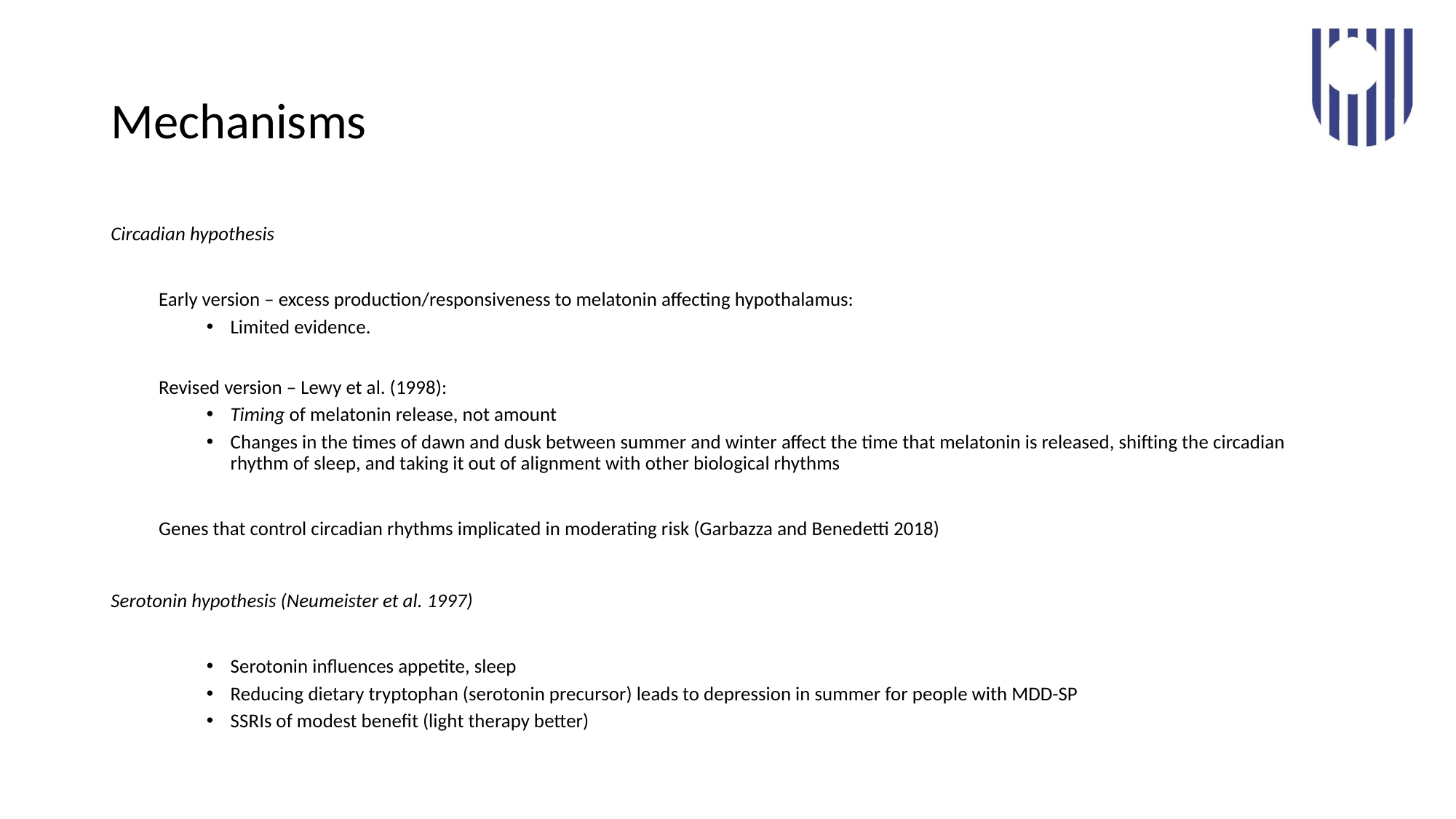

# Mechanisms
Circadian hypothesis

Early version – excess production/responsiveness to melatonin affecting hypothalamus:
Limited evidence.

Revised version – Lewy et al. (1998):
Timing of melatonin release, not amount
Changes in the times of dawn and dusk between summer and winter affect the time that melatonin is released, shifting the circadian rhythm of sleep, and taking it out of alignment with other biological rhythms

Genes that control circadian rhythms implicated in moderating risk (Garbazza and Benedetti 2018)

Serotonin hypothesis (Neumeister et al. 1997)

Serotonin influences appetite, sleep
Reducing dietary tryptophan (serotonin precursor) leads to depression in summer for people with MDD-SP
SSRIs of modest benefit (light therapy better)